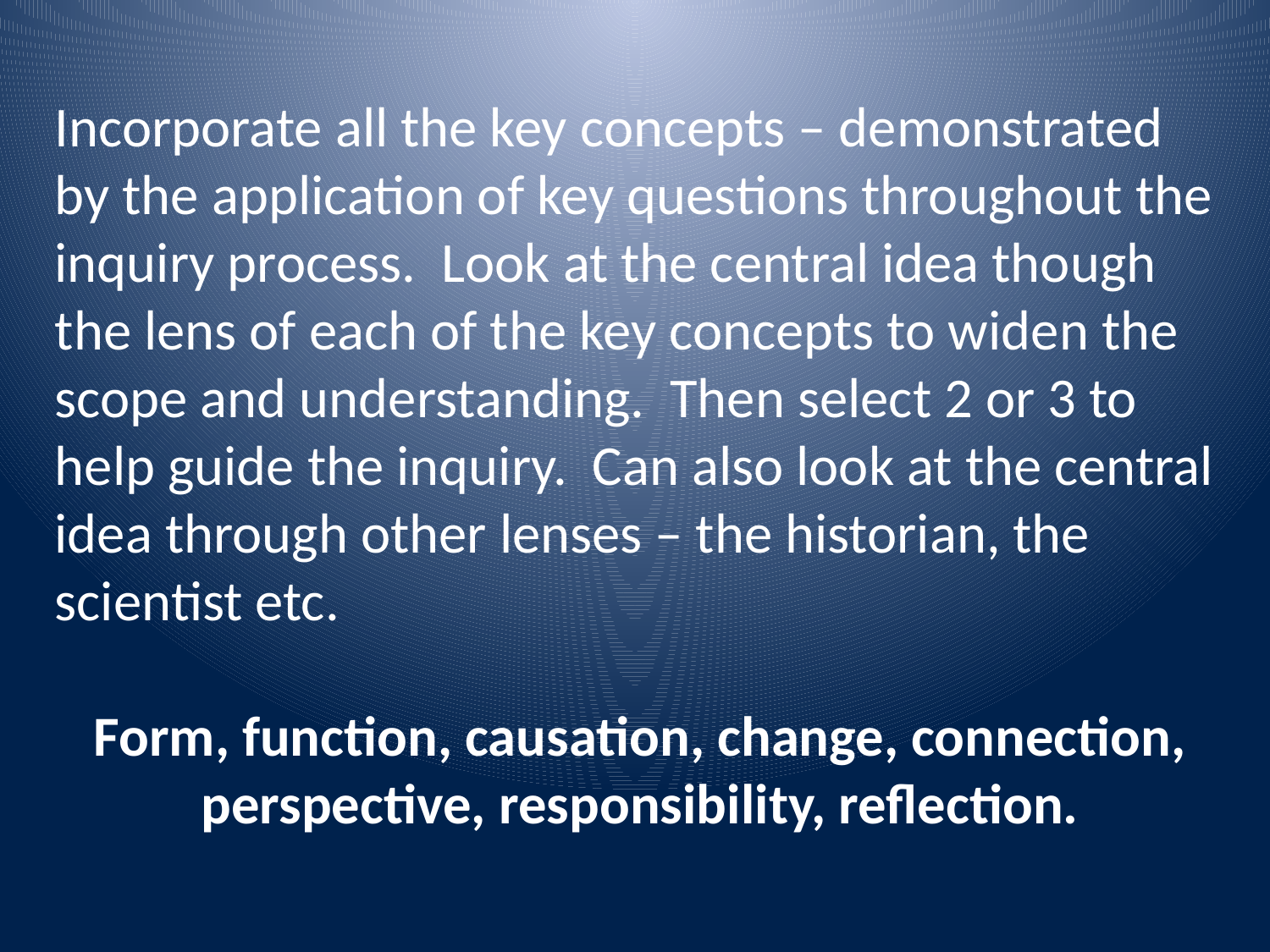

Incorporate all the key concepts – demonstrated by the application of key questions throughout the inquiry process.  Look at the central idea though the lens of each of the key concepts to widen the scope and understanding.  Then select 2 or 3 to help guide the inquiry.  Can also look at the central idea through other lenses – the historian, the scientist etc.

Form, function, causation, change, connection, perspective, responsibility, reflection.